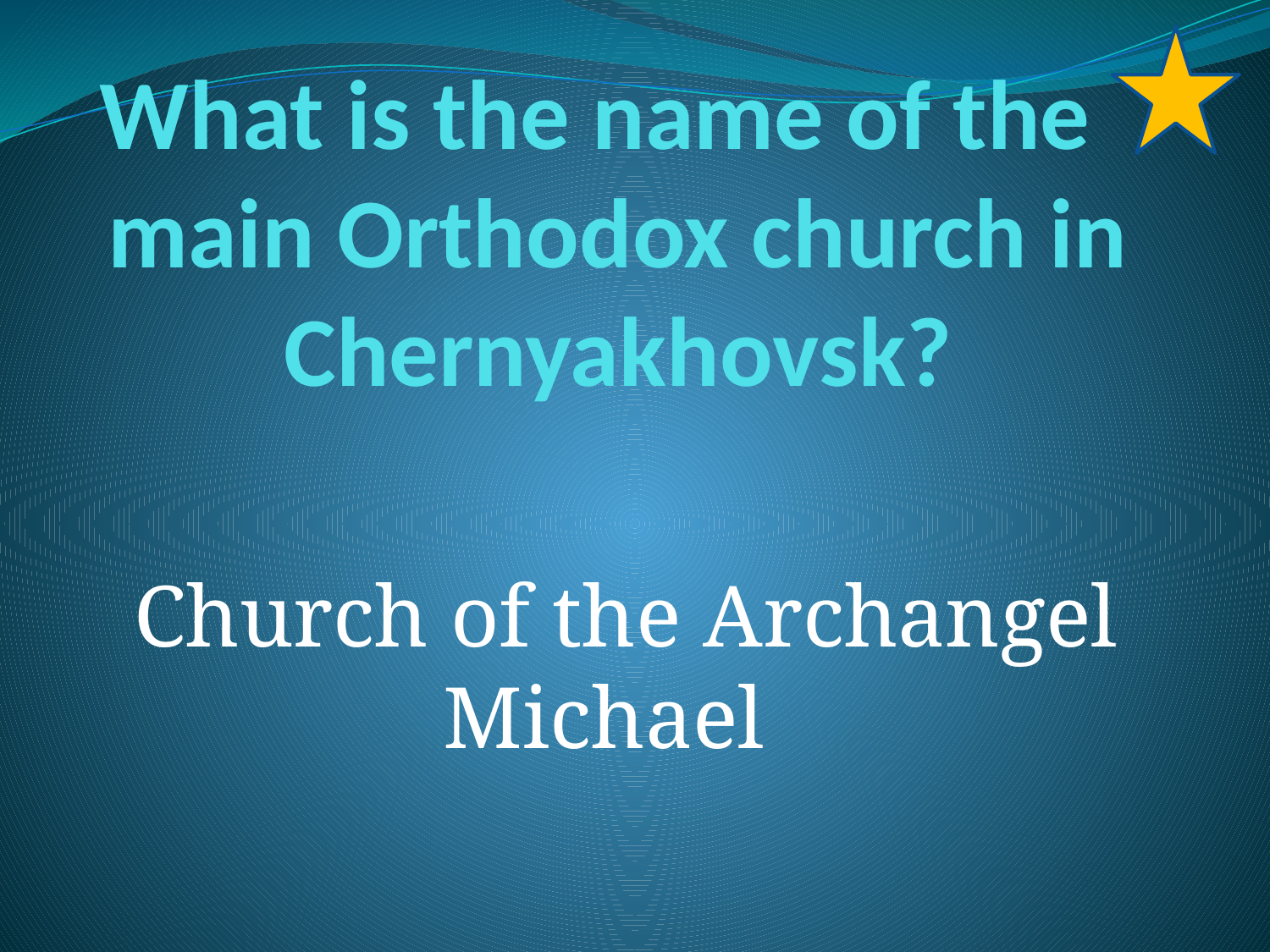

# What is the name of the   main Orthodox church in Chernyakhovsk?
Church of the Archangel Michael